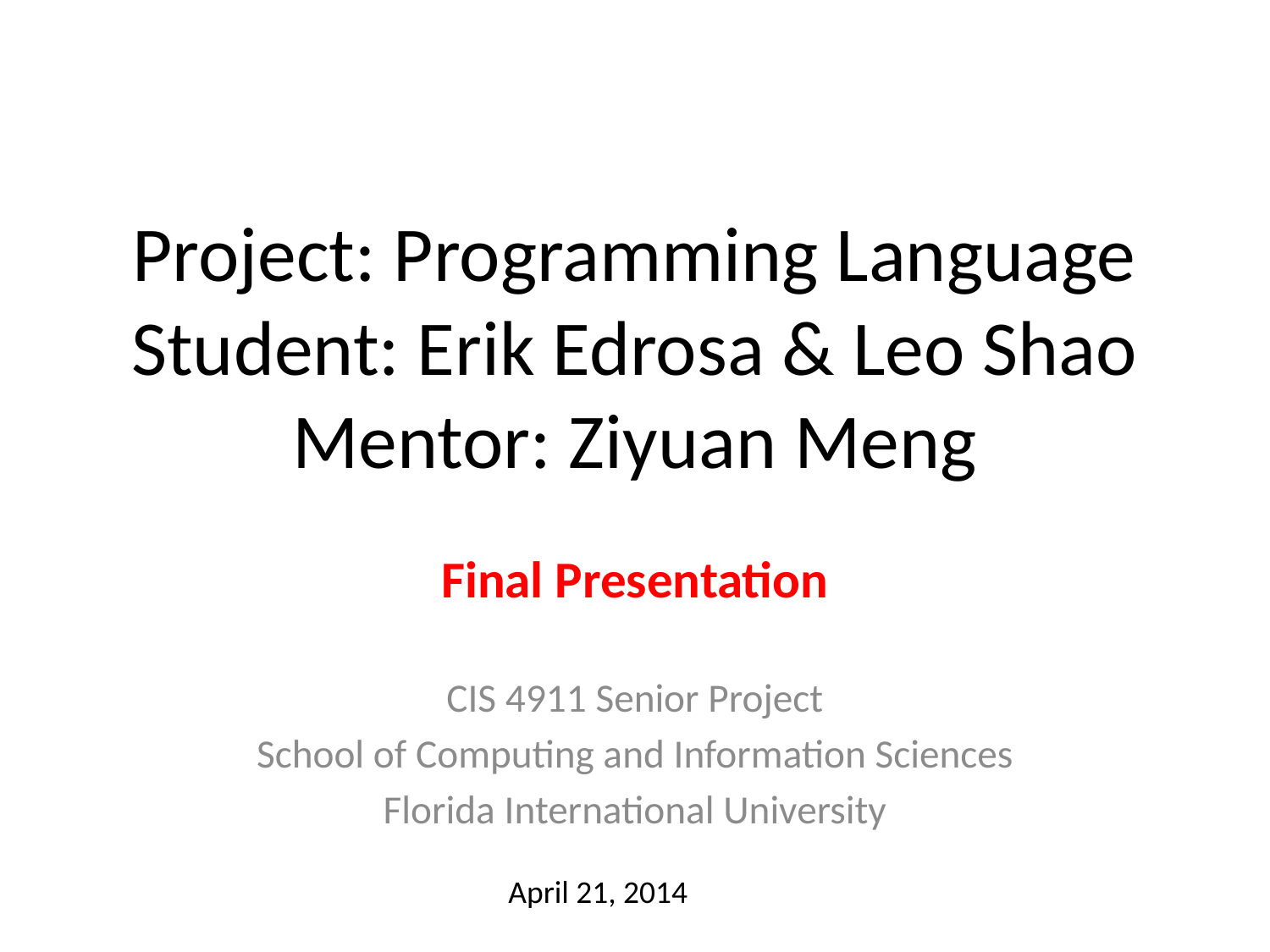

# Project: Programming Language Student: Erik Edrosa & Leo Shao Mentor: Ziyuan Meng
Final Presentation

CIS 4911 Senior Project
School of Computing and Information Sciences
Florida International University

April 21, 2014